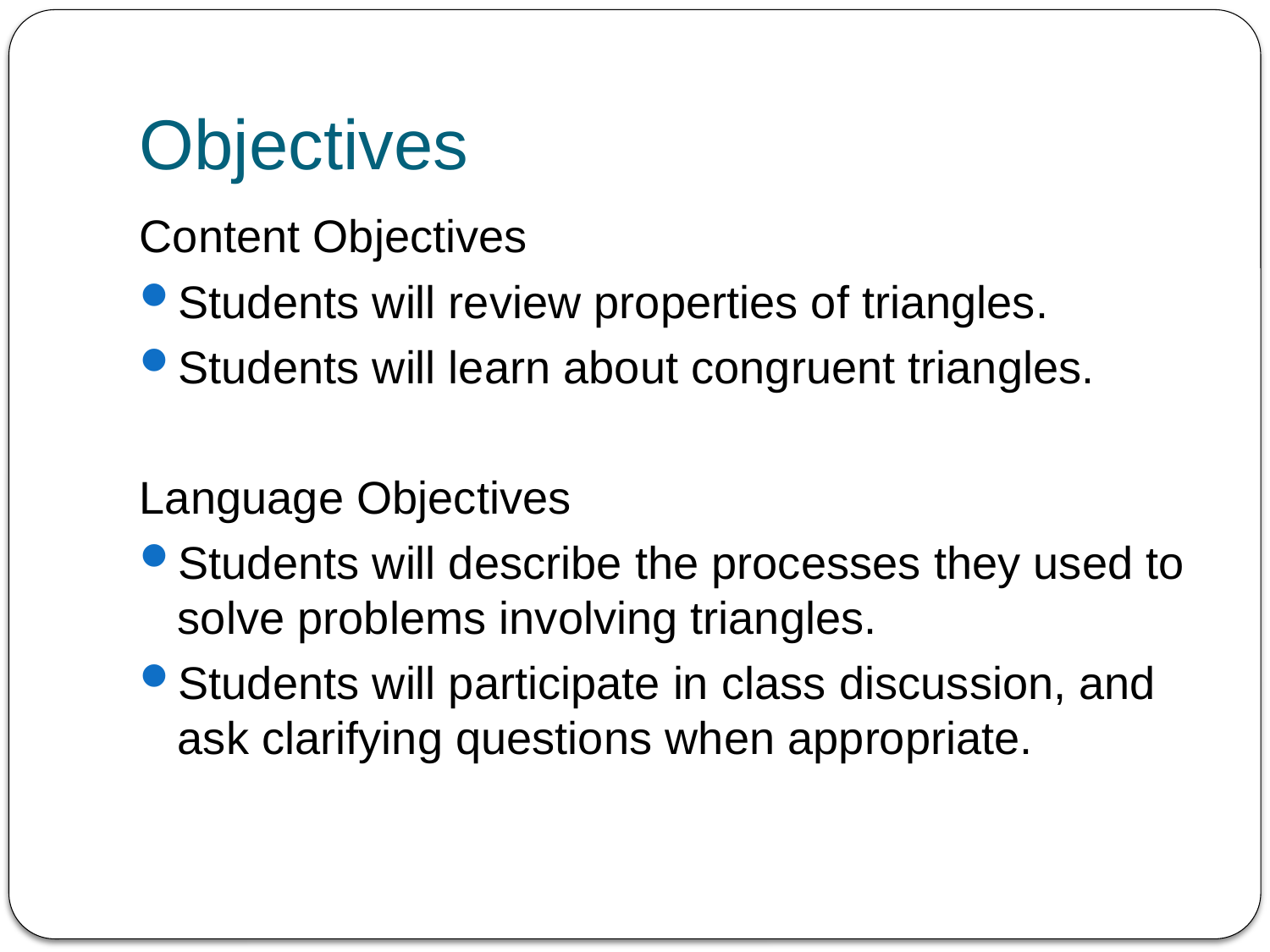

# Objectives
Content Objectives
Students will review properties of triangles.
Students will learn about congruent triangles.

Language Objectives
Students will describe the processes they used to solve problems involving triangles.
Students will participate in class discussion, and ask clarifying questions when appropriate.